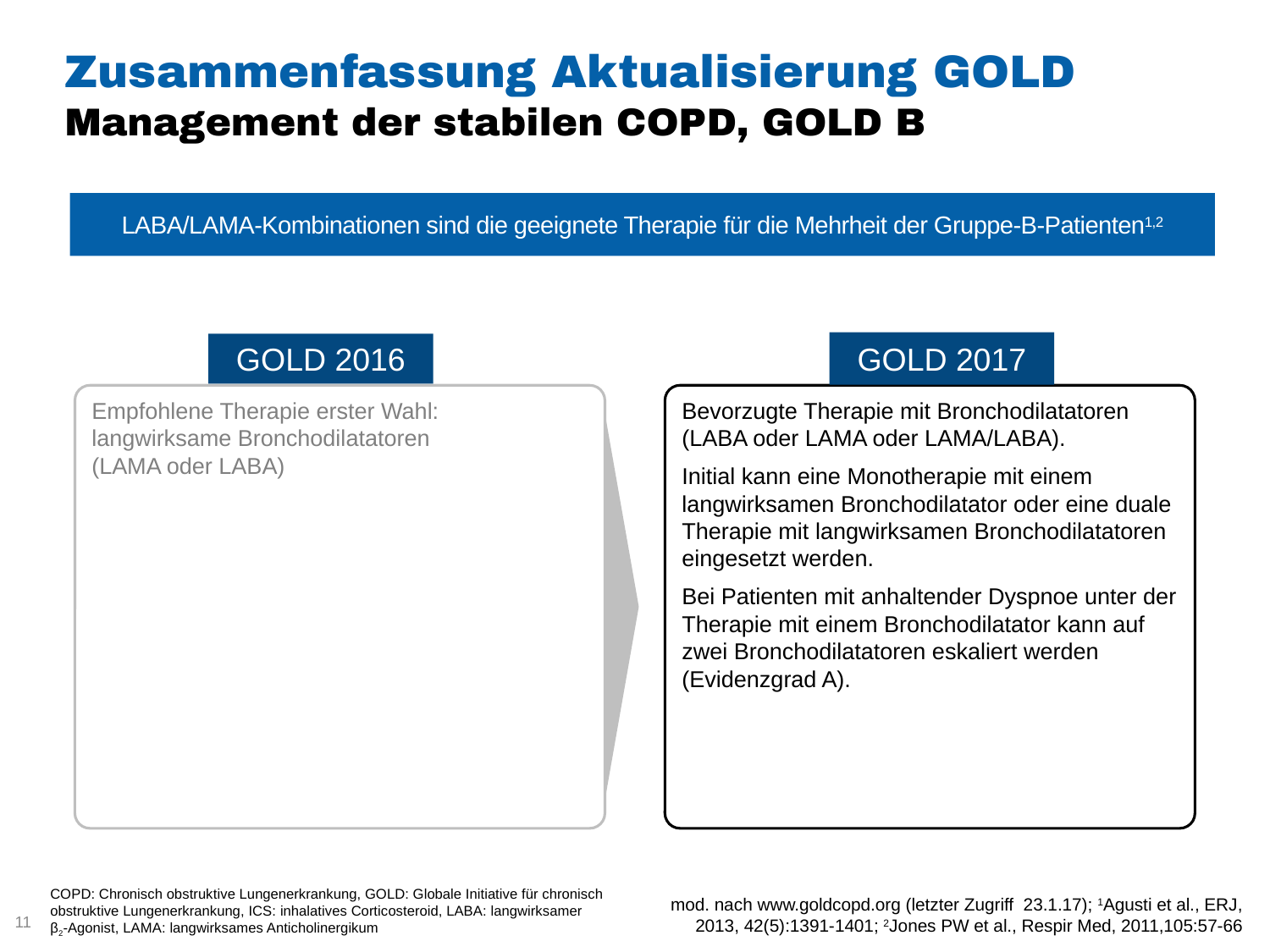

# Zusammenfassung Aktualisierung GOLD Management der stabilen COPD, GOLD B
LABA/LAMA-Kombinationen sind die geeignete Therapie für die Mehrheit der Gruppe-B-Patienten1,2
GOLD 2017
GOLD 2016
Empfohlene Therapie erster Wahl:
langwirksame Bronchodilatatoren
(LAMA oder LABA)
Bevorzugte Therapie mit Bronchodilatatoren (LABA oder LAMA oder LAMA/LABA).
Initial kann eine Monotherapie mit einem langwirksamen Bronchodilatator oder eine duale Therapie mit langwirksamen Bronchodilatatoren eingesetzt werden.
Bei Patienten mit anhaltender Dyspnoe unter der Therapie mit einem Bronchodilatator kann auf zwei Bronchodilatatoren eskaliert werden (Evidenzgrad A).

COPD: Chronisch obstruktive Lungenerkrankung, GOLD: Globale Initiative für chronisch obstruktive Lungenerkrankung, ICS: inhalatives Corticosteroid, LABA: langwirksamer
β2-Agonist, LAMA: langwirksames Anticholinergikum
mod. nach www.goldcopd.org (letzter Zugriff  23.1.17); 1Agusti et al., ERJ, 2013, 42(5):1391-1401; 2Jones PW et al., Respir Med, 2011,105:57-66
11